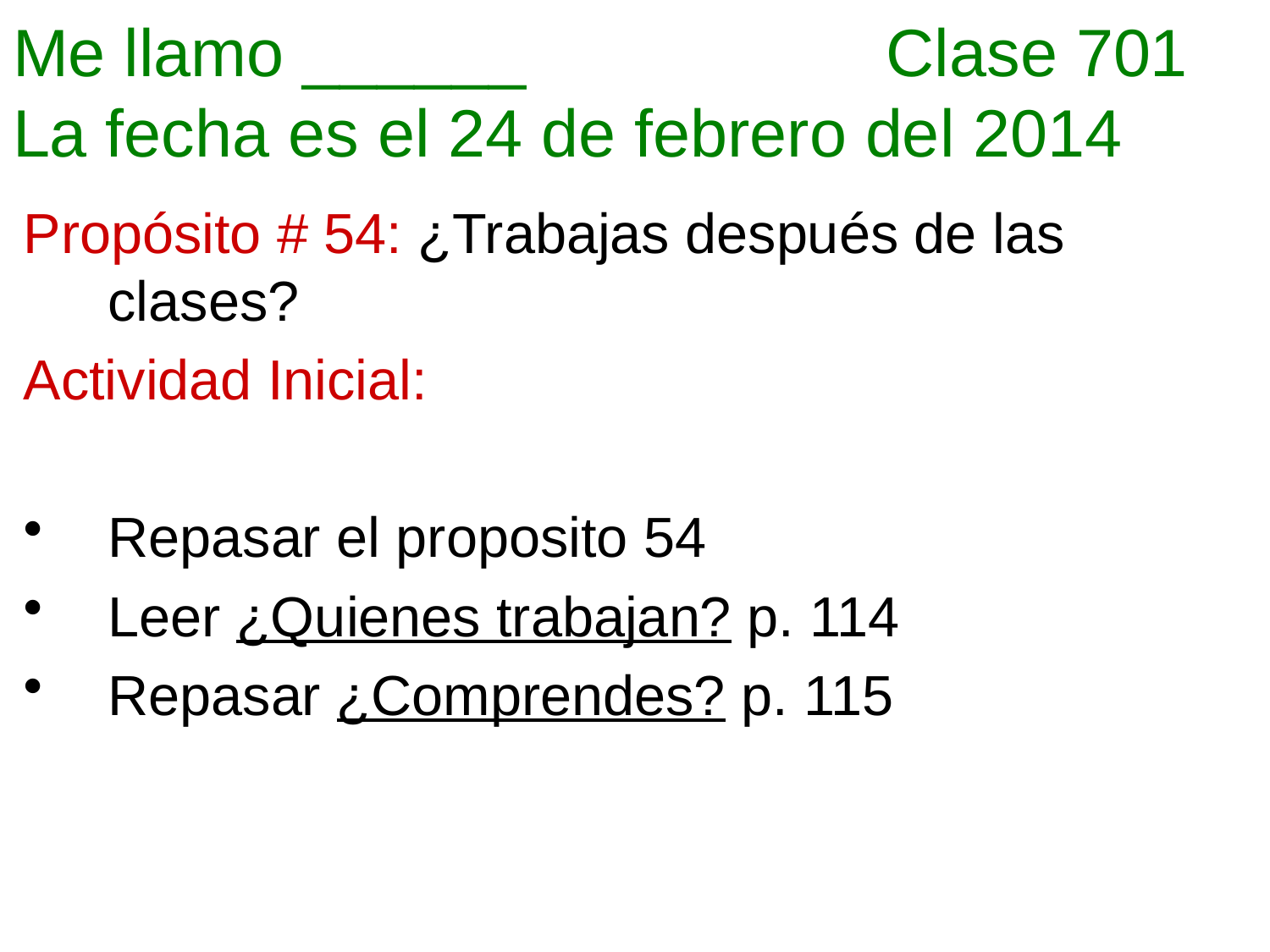

# Me llamo ______		      Clase 701 La fecha es el 24 de febrero del 2014
Propósito # 54: ¿Trabajas después de las clases?
Actividad Inicial:

Repasar el proposito 54
Leer ¿Quienes trabajan? p. 114
Repasar ¿Comprendes? p. 115